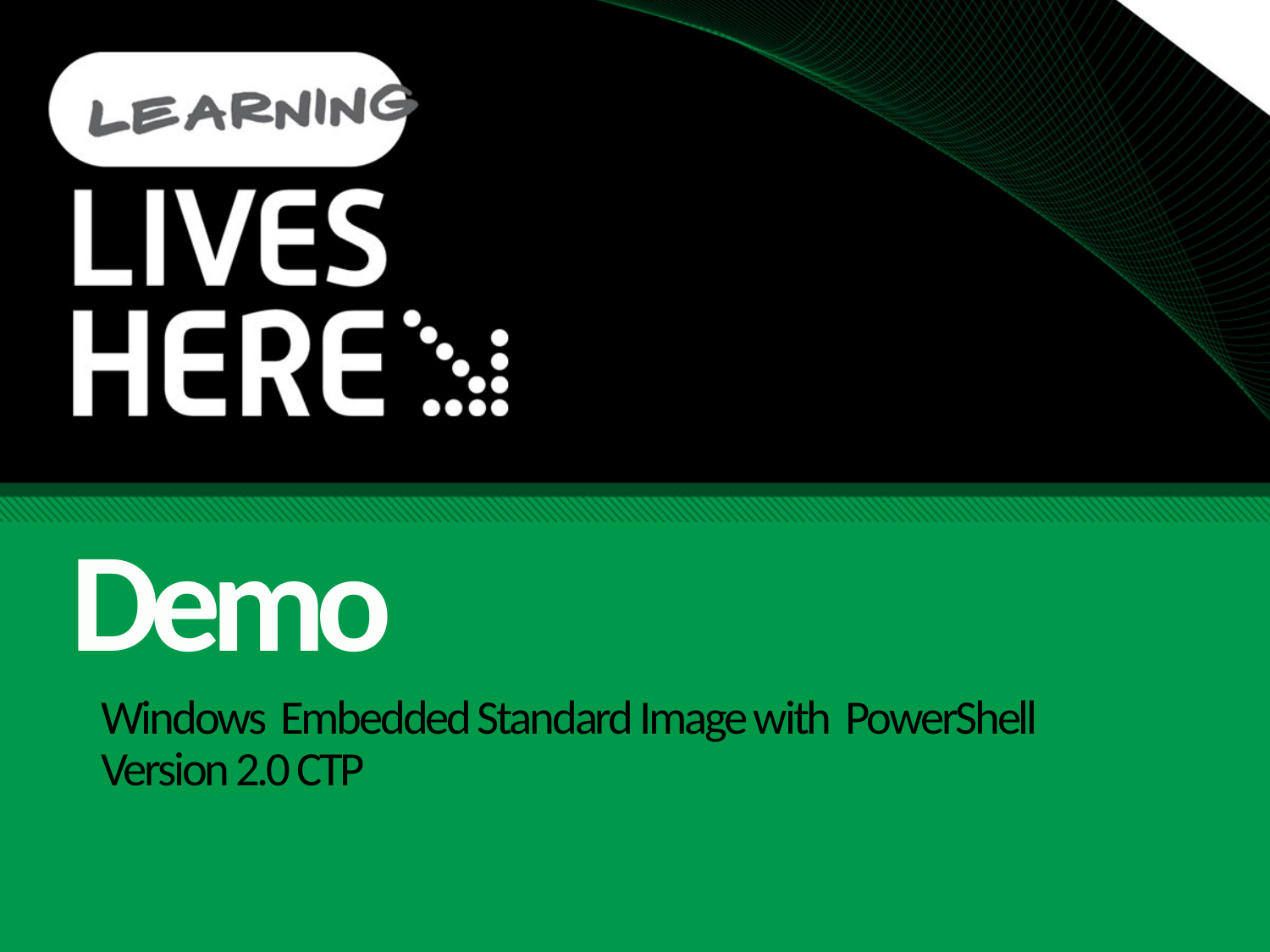

Demo
# Windows  Embedded Standard Image with  PowerShell Version 2.0 CTP